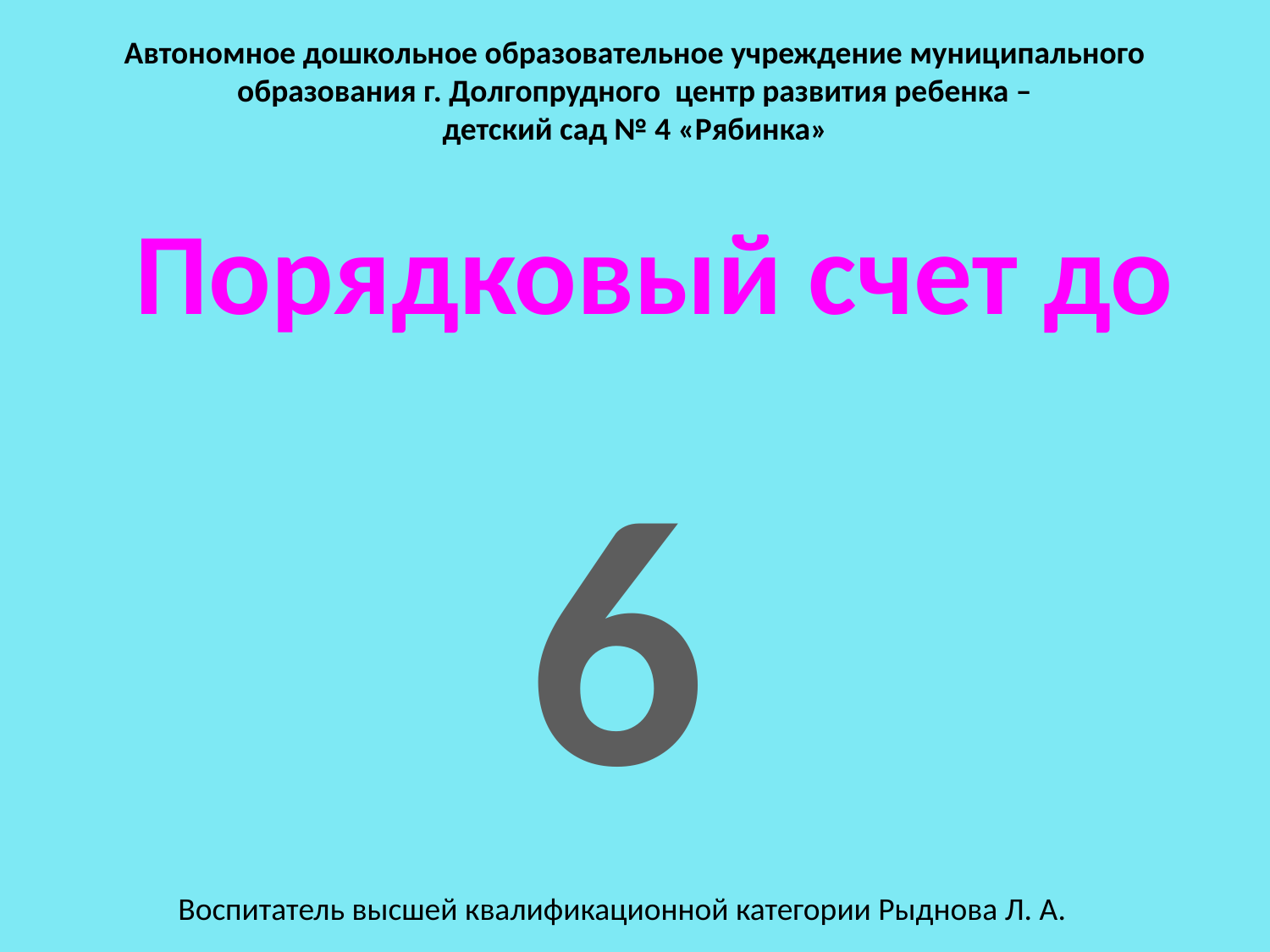

Автономное дошкольное образовательное учреждение муниципального образования г. Долгопрудного  центр развития ребенка –
детский сад № 4 «Рябинка»
# Порядковый счет до
6
Воспитатель высшей квалификационной категории Рыднова Л. А.